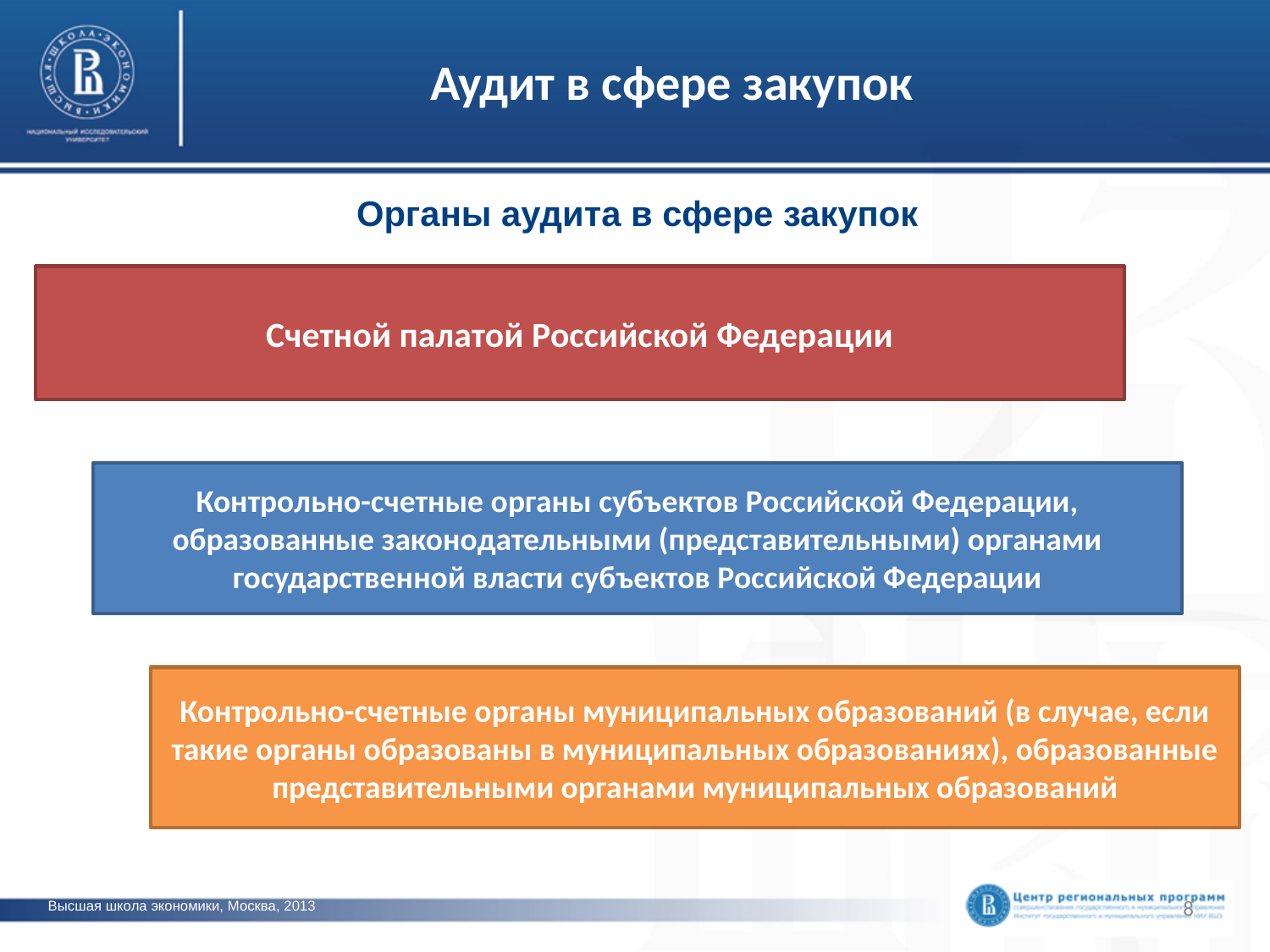

# Аудит в сфере закупок

Органы аудита в сфере закупок

Счетной палатой Российской Федерации
фото
Контрольно-счетные органы субъектов Российской Федерации, образованные законодательными (представительными) органами государственной власти субъектов Российской Федерации
Контрольно-счетные органы муниципальных образований (в случае, если такие органы образованы в муниципальных образованиях), образованные представительными органами муниципальных образований
8
Высшая школа экономики, Москва, 2013